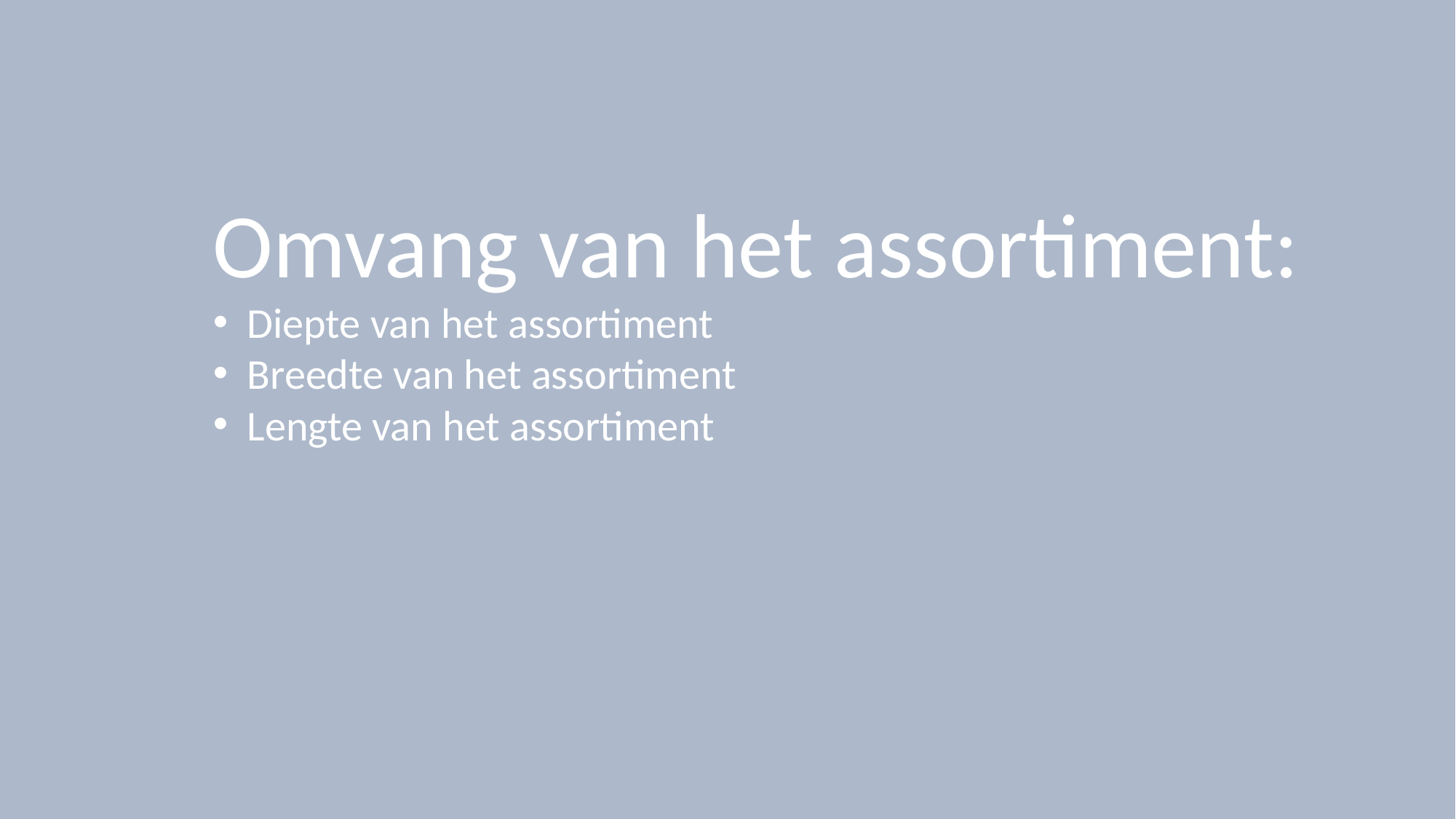

Omvang van het assortiment:
Diepte van het assortiment
Breedte van het assortiment
Lengte van het assortiment